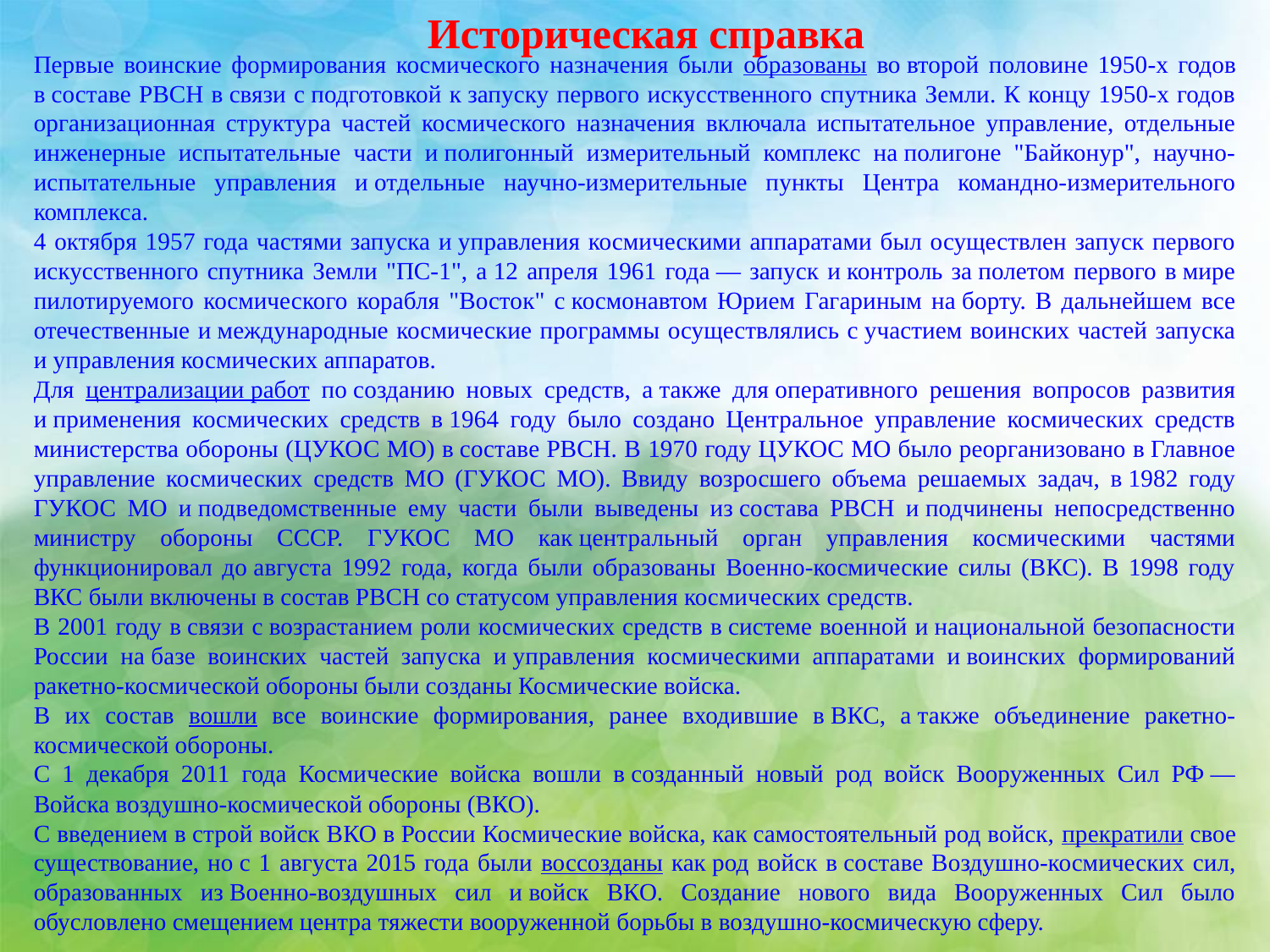

Историческая справка
Первые воинские формирования космического назначения были образованы во второй половине 1950-х годов в составе РВСН в связи с подготовкой к запуску первого искусственного спутника Земли. К концу 1950-х годов организационная структура частей космического назначения включала испытательное управление, отдельные инженерные испытательные части и полигонный измерительный комплекс на полигоне "Байконур", научно-испытательные управления и отдельные научно-измерительные пункты Центра командно-измерительного комплекса.
4 октября 1957 года частями запуска и управления космическими аппаратами был осуществлен запуск первого искусственного спутника Земли "ПС-1", а 12 апреля 1961 года — запуск и контроль за полетом первого в мире пилотируемого космического корабля "Восток" с космонавтом Юрием Гагариным на борту. В дальнейшем все отечественные и международные космические программы осуществлялись с участием воинских частей запуска и управления космических аппаратов.
Для централизации работ по созданию новых средств, а также для оперативного решения вопросов развития и применения космических средств в 1964 году было создано Центральное управление космических средств министерства обороны (ЦУКОС МО) в составе РВСН. В 1970 году ЦУКОС МО было реорганизовано в Главное управление космических средств МО (ГУКОС МО). Ввиду возросшего объема решаемых задач, в 1982 году ГУКОС МО и подведомственные ему части были выведены из состава РВСН и подчинены непосредственно министру обороны СССР. ГУКОС МО как центральный орган управления космическими частями функционировал до августа 1992 года, когда были образованы Военно-космические силы (ВКС). В 1998 году ВКС были включены в состав РВСН со статусом управления космических средств.
В 2001 году в связи с возрастанием роли космических средств в системе военной и национальной безопасности России на базе воинских частей запуска и управления космическими аппаратами и воинских формирований ракетно-космической обороны были созданы Космические войска.
В их состав вошли все воинские формирования, ранее входившие в ВКС, а также объединение ракетно-космической обороны.
С 1 декабря 2011 года Космические войска вошли в созданный новый род войск Вооруженных Сил РФ — Войска воздушно-космической обороны (ВКО).
С введением в строй войск ВКО в России Космические войска, как самостоятельный род войск, прекратили свое существование, но с 1 августа 2015 года были воссозданы как род войск в составе Воздушно-космических сил, образованных из Военно-воздушных сил и войск ВКО. Создание нового вида Вооруженных Сил было обусловлено смещением центра тяжести вооруженной борьбы в воздушно-космическую сферу.